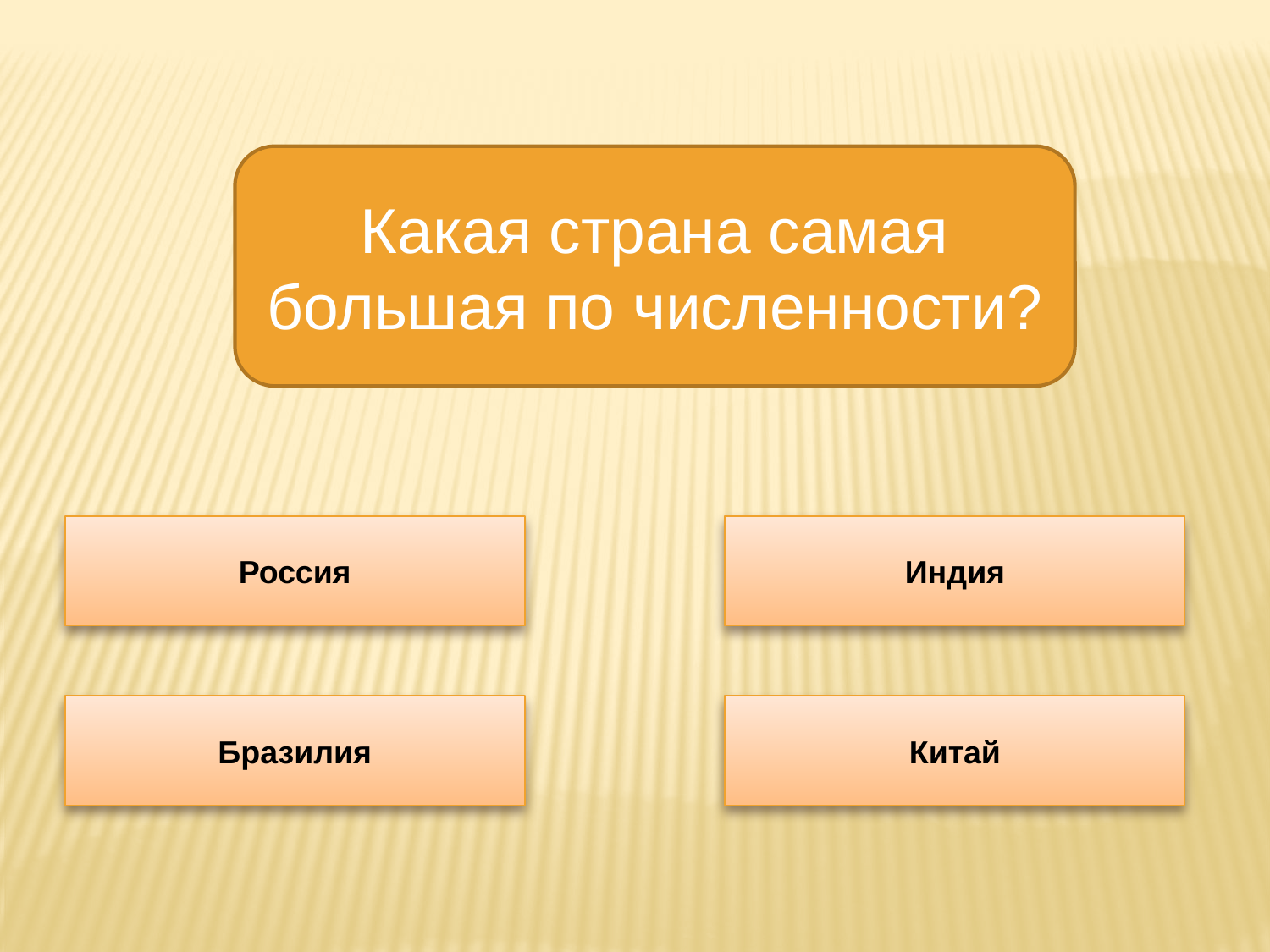

Какая страна самая большая по численности?
Россия
Индия
Бразилия
Китай